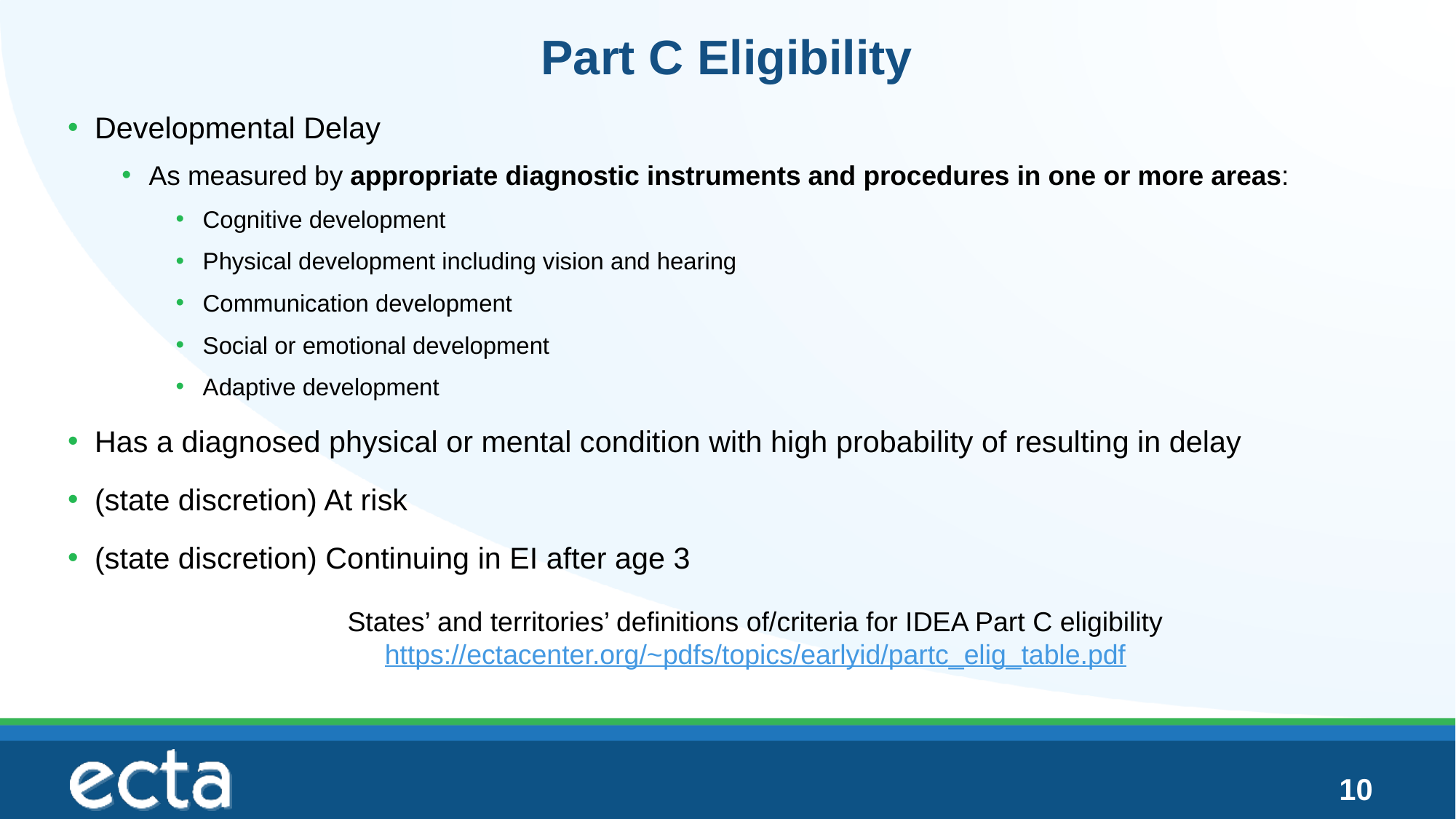

# Part C Eligibility
Developmental Delay
As measured by appropriate diagnostic instruments and procedures in one or more areas:
Cognitive development
Physical development including vision and hearing
Communication development
Social or emotional development
Adaptive development
Has a diagnosed physical or mental condition with high probability of resulting in delay
(state discretion) At risk
(state discretion) Continuing in EI after age 3

States’ and territories’ definitions of/criteria for IDEA Part C eligibility
https://ectacenter.org/~pdfs/topics/earlyid/partc_elig_table.pdf
10